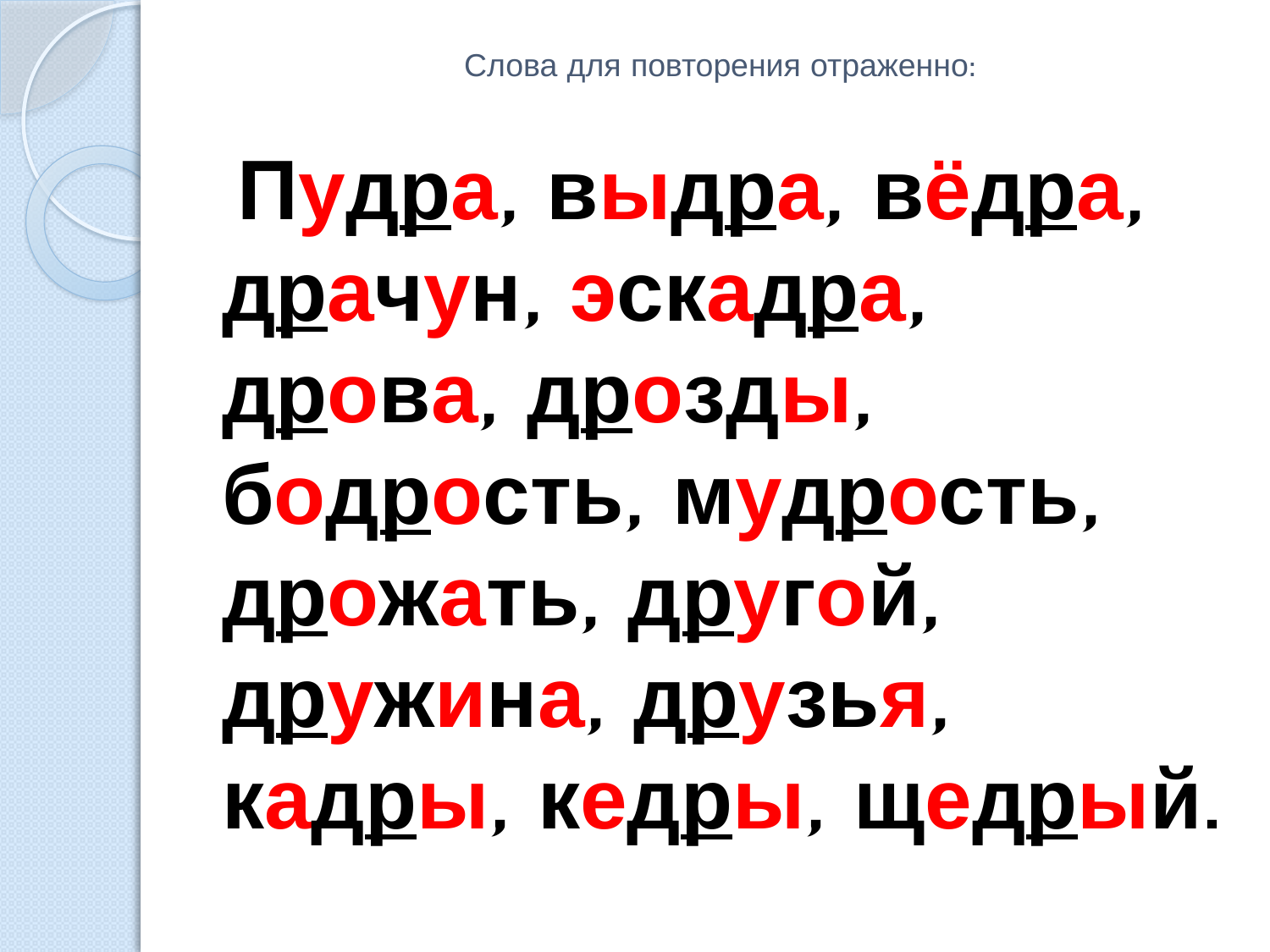

# Слова для повторения отраженно:
  Пудра, выдра, вёдра, драчун, эскадра, дрова, дрозды, бодрость, мудрость, дрожать, другой, дружина, друзья, кадры, кедры, щедрый.